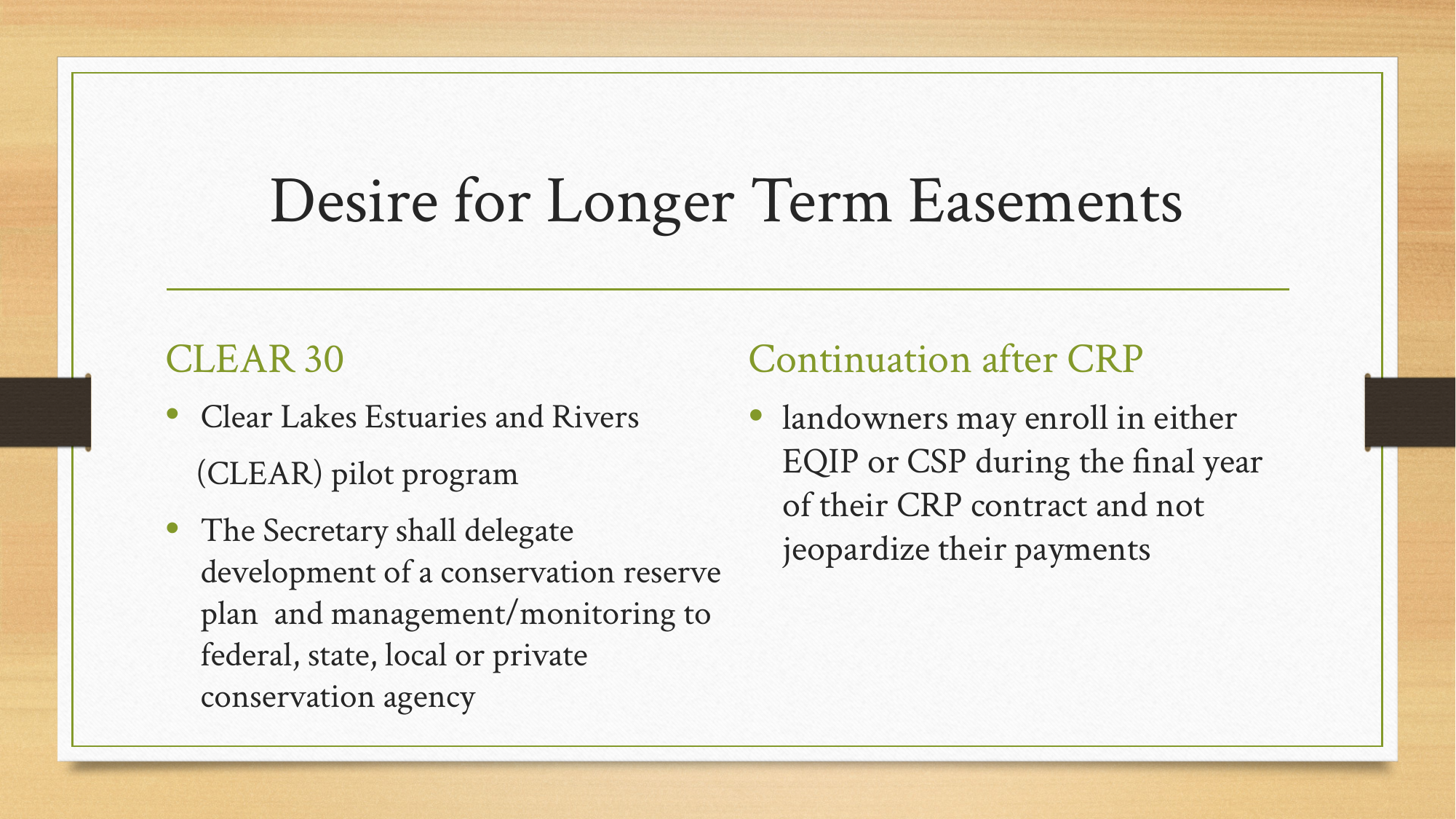

# Desire for Longer Term Easements
CLEAR 30
Continuation after CRP
Clear Lakes Estuaries and Rivers
    (CLEAR) pilot program
The Secretary shall delegate development of a conservation reserve plan  and management/monitoring to federal, state, local or private conservation agency

landowners may enroll in either EQIP or CSP during the final year of their CRP contract and not jeopardize their payments